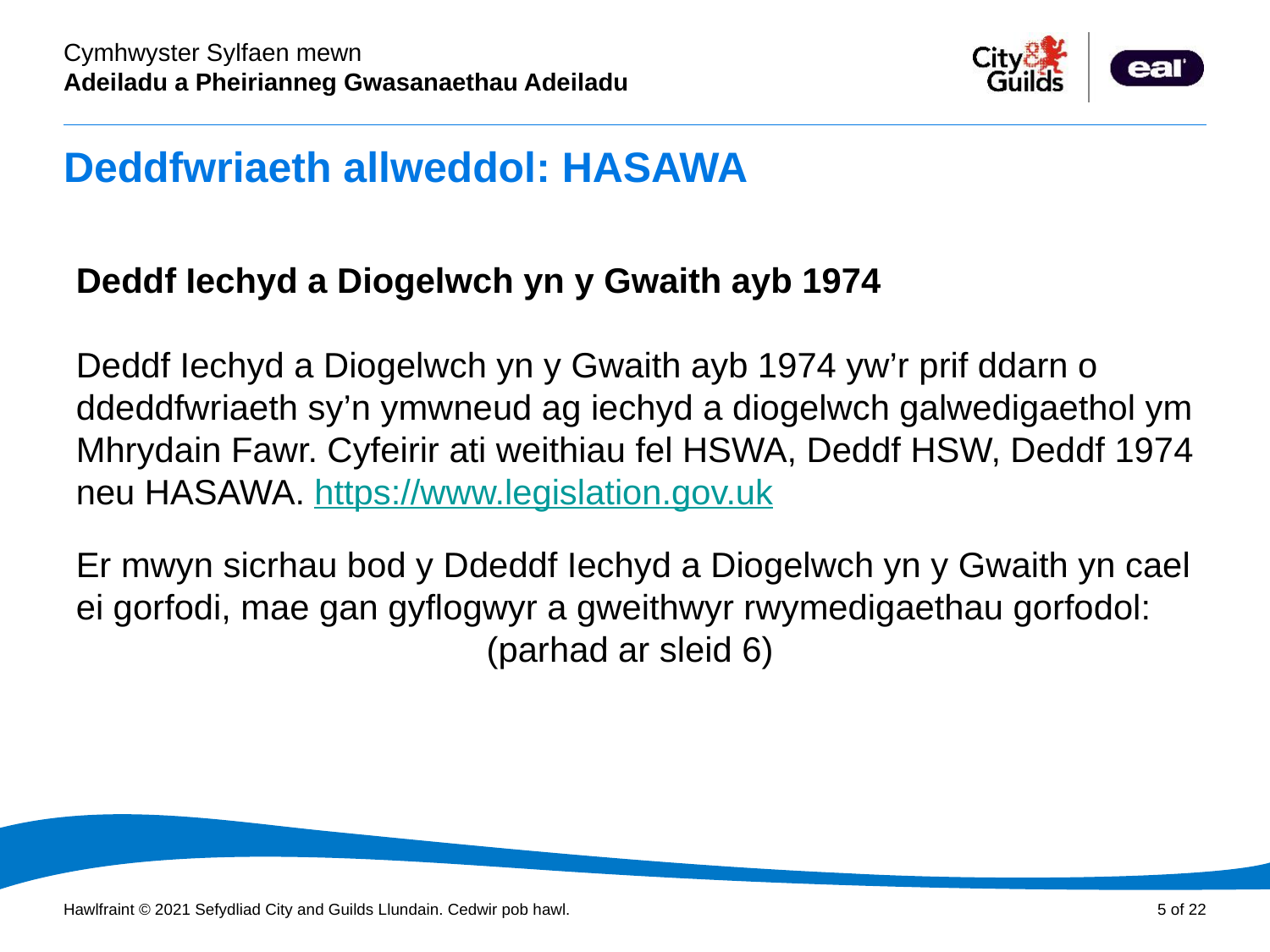

# Deddfwriaeth allweddol: HASAWA
Deddf Iechyd a Diogelwch yn y Gwaith ayb 1974
Deddf Iechyd a Diogelwch yn y Gwaith ayb 1974 yw’r prif ddarn o ddeddfwriaeth sy’n ymwneud ag iechyd a diogelwch galwedigaethol ym Mhrydain Fawr. Cyfeirir ati weithiau fel HSWA, Deddf HSW, Deddf 1974 neu HASAWA. https://www.legislation.gov.uk
Er mwyn sicrhau bod y Ddeddf Iechyd a Diogelwch yn y Gwaith yn cael ei gorfodi, mae gan gyflogwyr a gweithwyr rwymedigaethau gorfodol:
(parhad ar sleid 6)